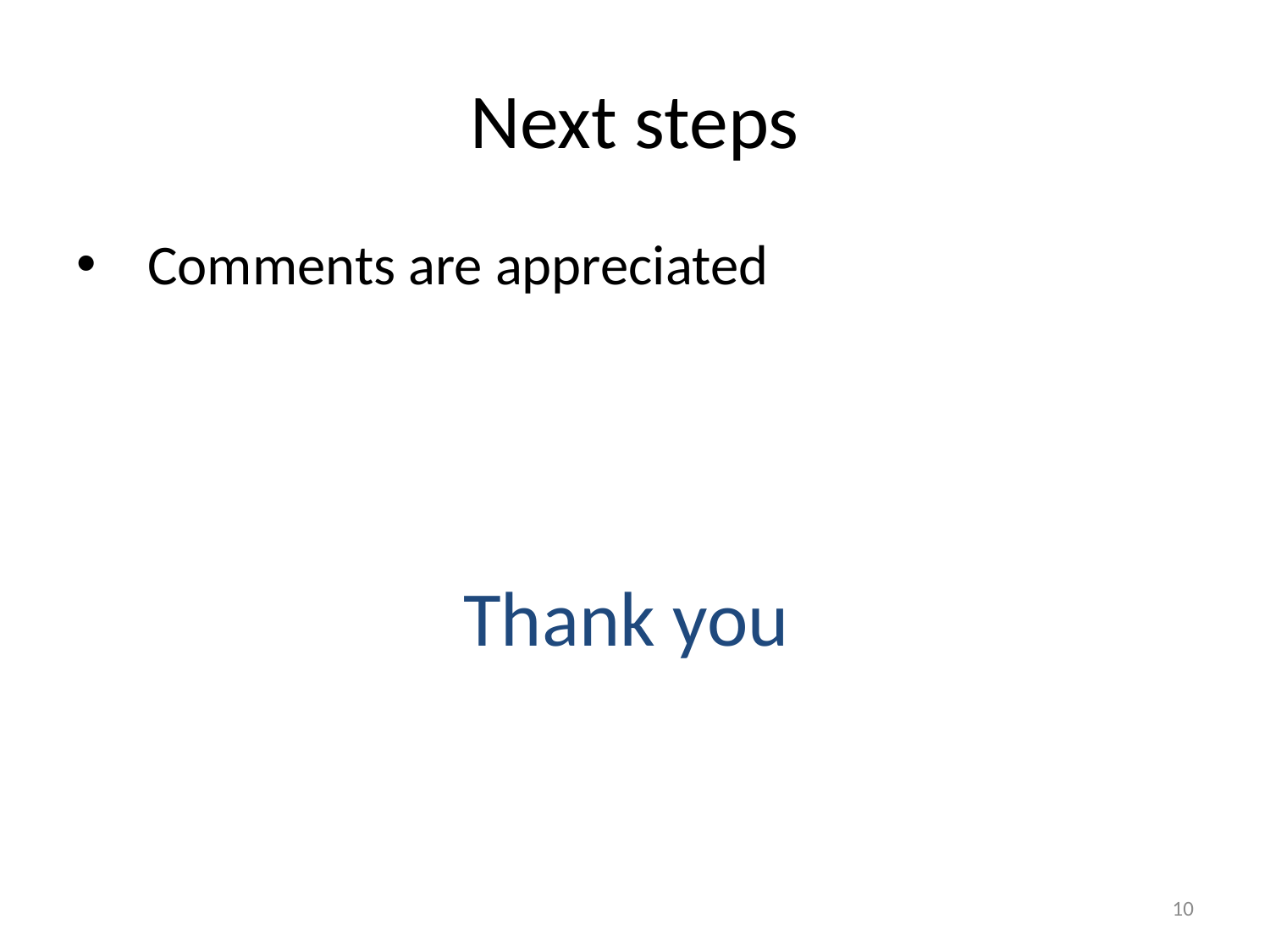

# Next steps
Comments are appreciated
Thank you
10